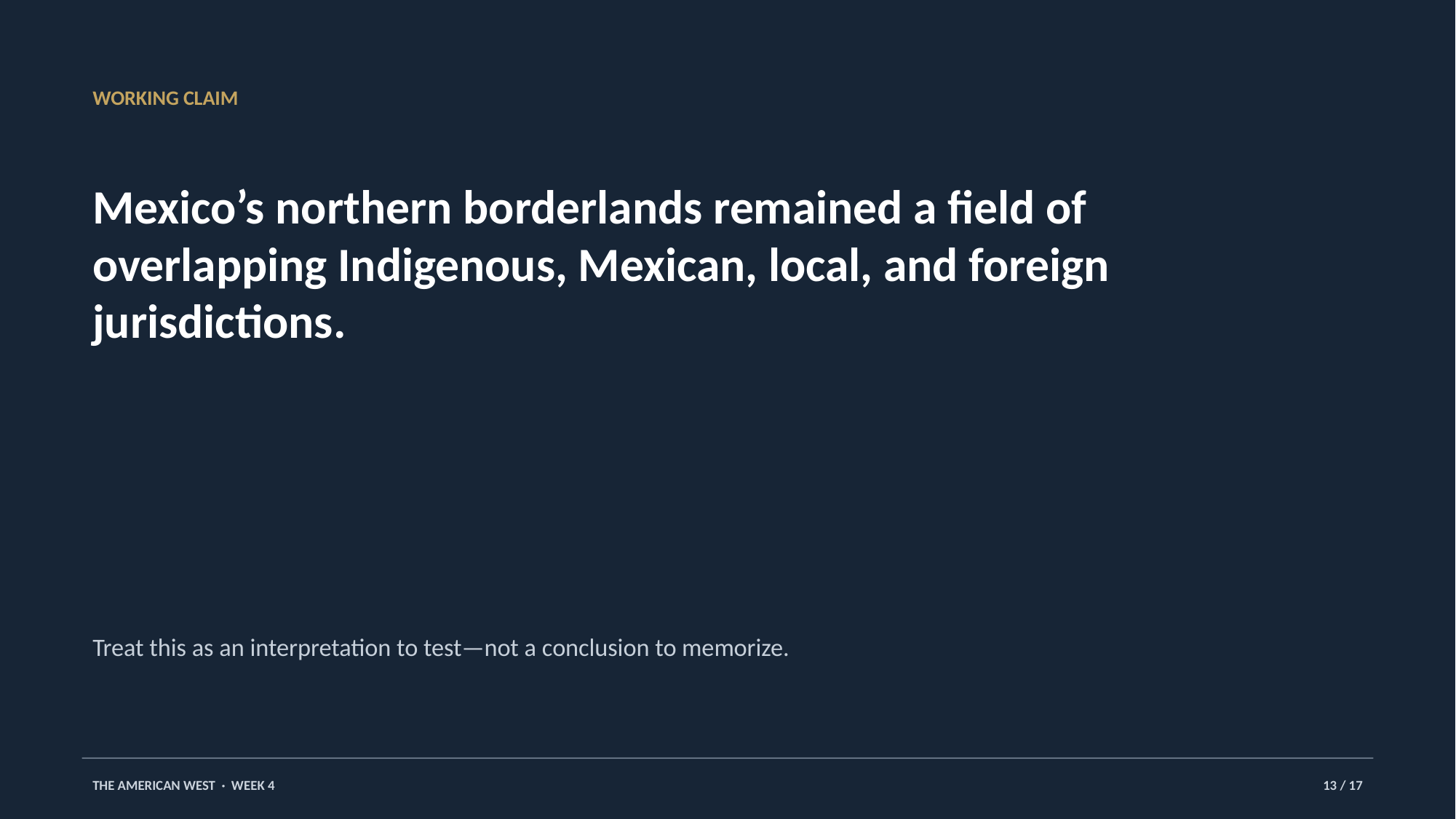

WORKING CLAIM
Mexico’s northern borderlands remained a field of overlapping Indigenous, Mexican, local, and foreign jurisdictions.
Treat this as an interpretation to test—not a conclusion to memorize.

THE AMERICAN WEST  ·  WEEK 4
13 / 17